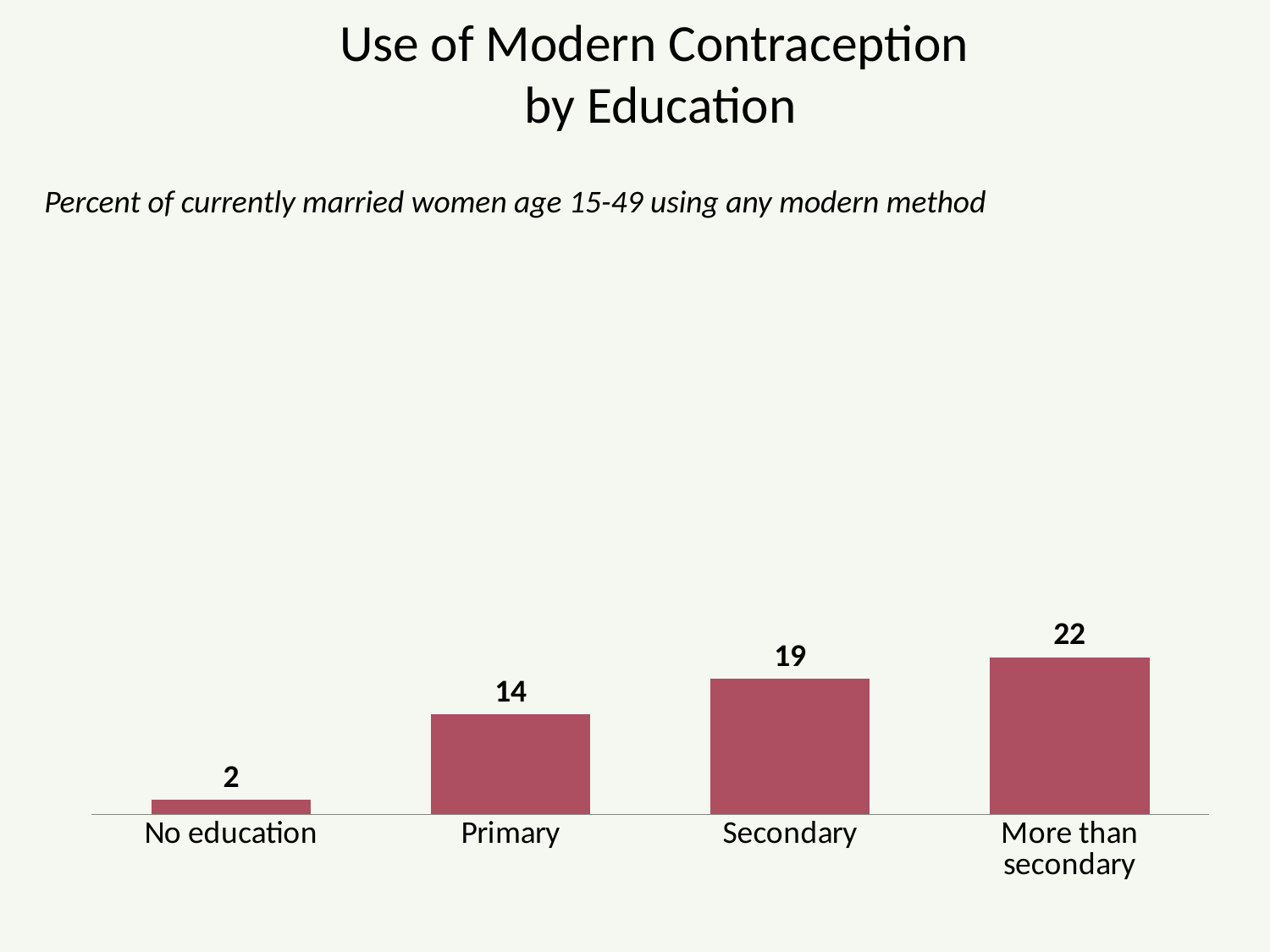

# Use of Modern Contraception by Education
Percent of currently married women age 15-49 using any modern method

### Chart

| Category |  |
|---|---|
| No education | 2.0 |
| Primary | 14.0 |
| Secondary | 19.0 |
| More than secondary | 22.0 |